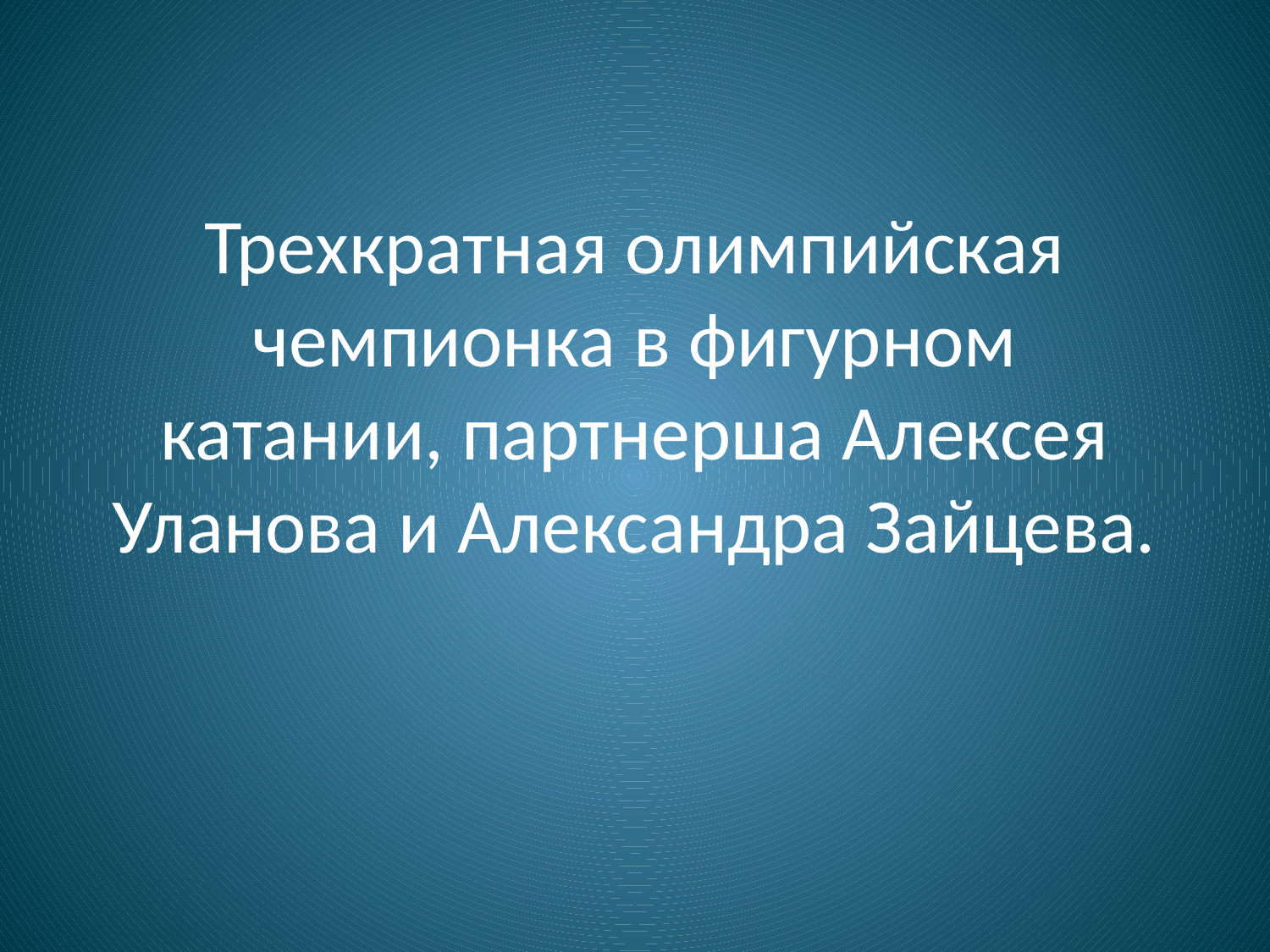

Трехкратная олимпийская чемпионка в фигурном катании, партнерша Алексея Уланова и Александра Зайцева.